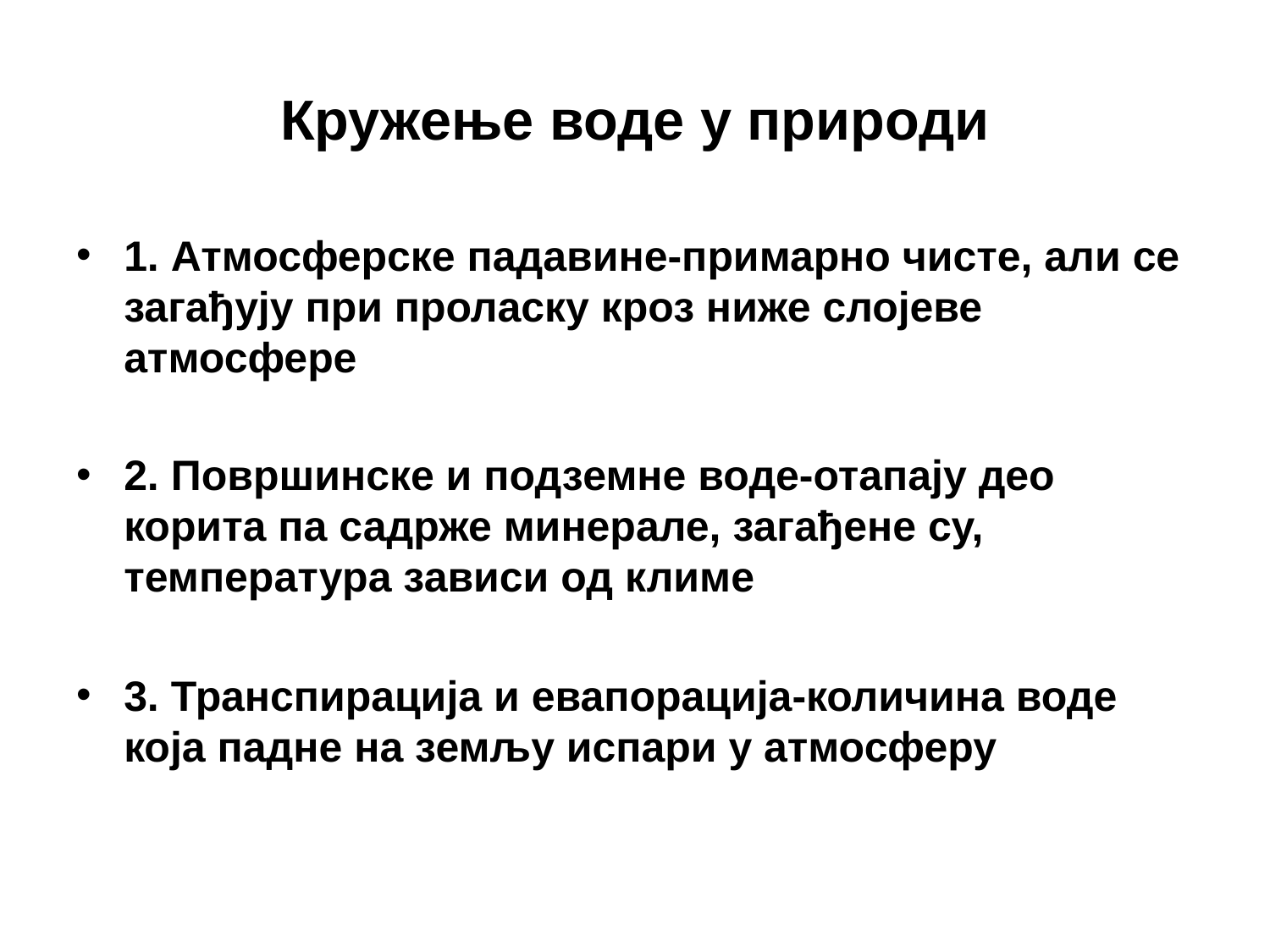

# Кружење воде у природи
1. Атмосферске падавине-примарно чисте, али се загађују при проласку кроз ниже слојеве атмосфере

2. Површинске и подземне воде-отапају део корита па садрже минерале, загађене су, температура зависи од климе

3. Транспирација и евапорација-количина воде која падне на земљу испари у атмосферу